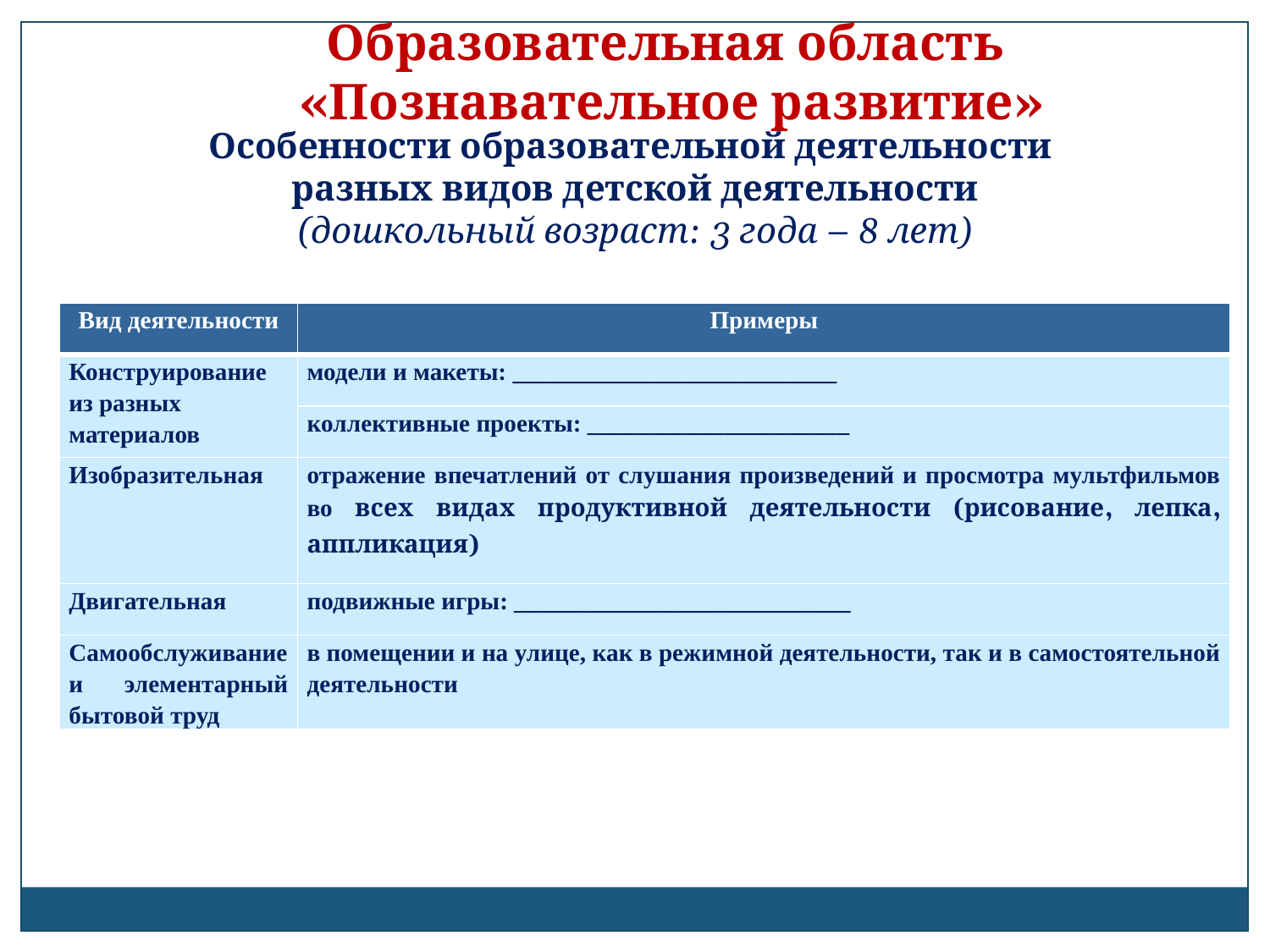

Образовательная область
«Познавательное развитие»
Особенности образовательной деятельности
разных видов детской деятельности
(дошкольный возраст: 3 года – 8 лет)

| Вид деятельности | Примеры |
| --- | --- |
| Конструирование из разных материалов | модели и макеты: \_\_\_\_\_\_\_\_\_\_\_\_\_\_\_\_\_\_\_\_\_\_\_\_\_\_ |
|  | коллективные проекты: \_\_\_\_\_\_\_\_\_\_\_\_\_\_\_\_\_\_\_\_\_ |
| Изобразительная | отражение впечатлений от слушания произведений и просмотра мультфильмов во всех видах продуктивной деятельности (рисование, лепка, аппликация) |
| Двигательная | подвижные игры: \_\_\_\_\_\_\_\_\_\_\_\_\_\_\_\_\_\_\_\_\_\_\_\_\_\_\_ |
| Самообслуживание и элементарный бытовой труд | в помещении и на улице, как в режимной деятельности, так и в самостоятельной деятельности |